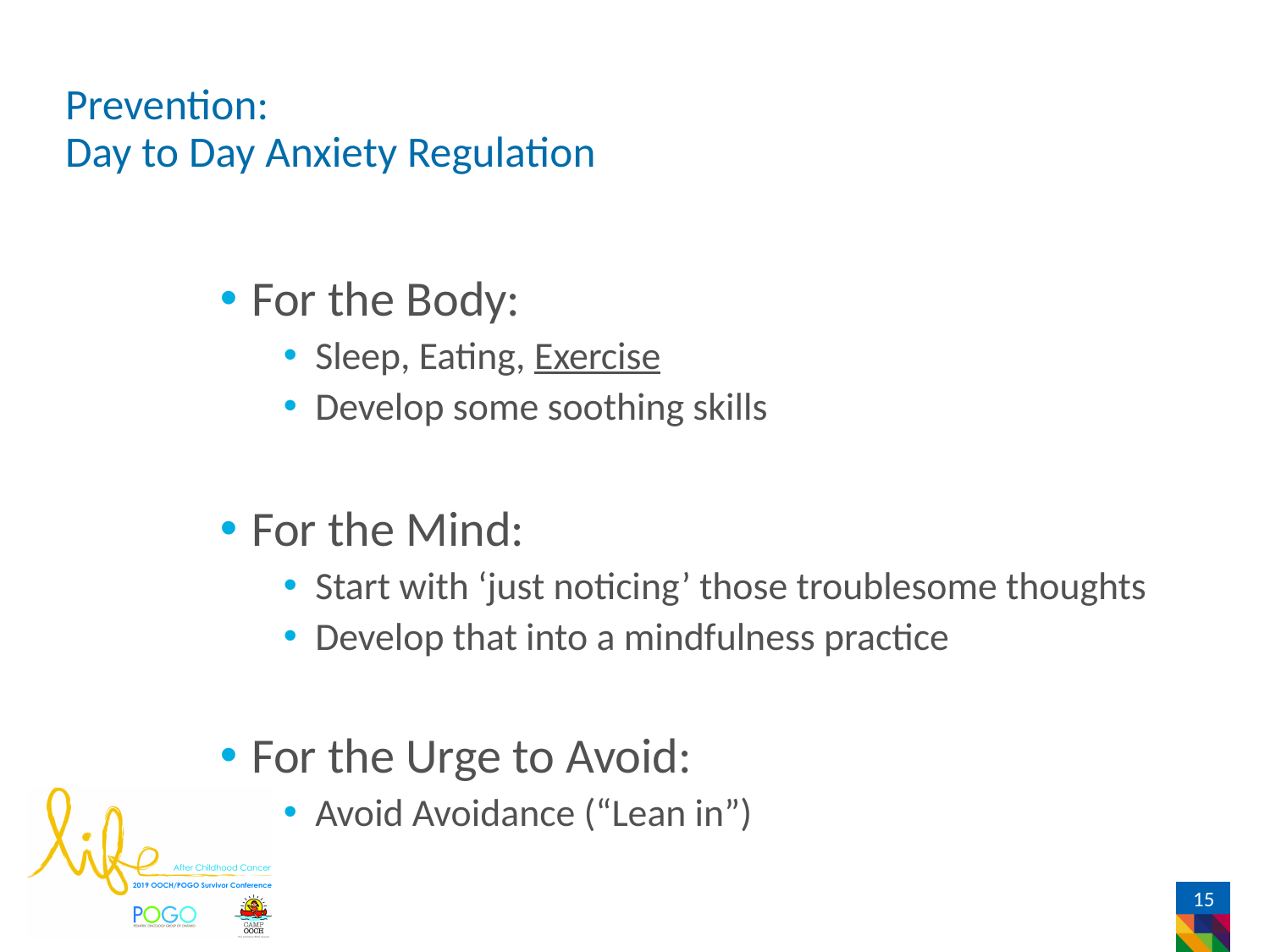

# Prevention: Day to Day Anxiety Regulation
For the Body:
Sleep, Eating, Exercise
Develop some soothing skills

For the Mind:
Start with ‘just noticing’ those troublesome thoughts
Develop that into a mindfulness practice

For the Urge to Avoid:
Avoid Avoidance (“Lean in”)